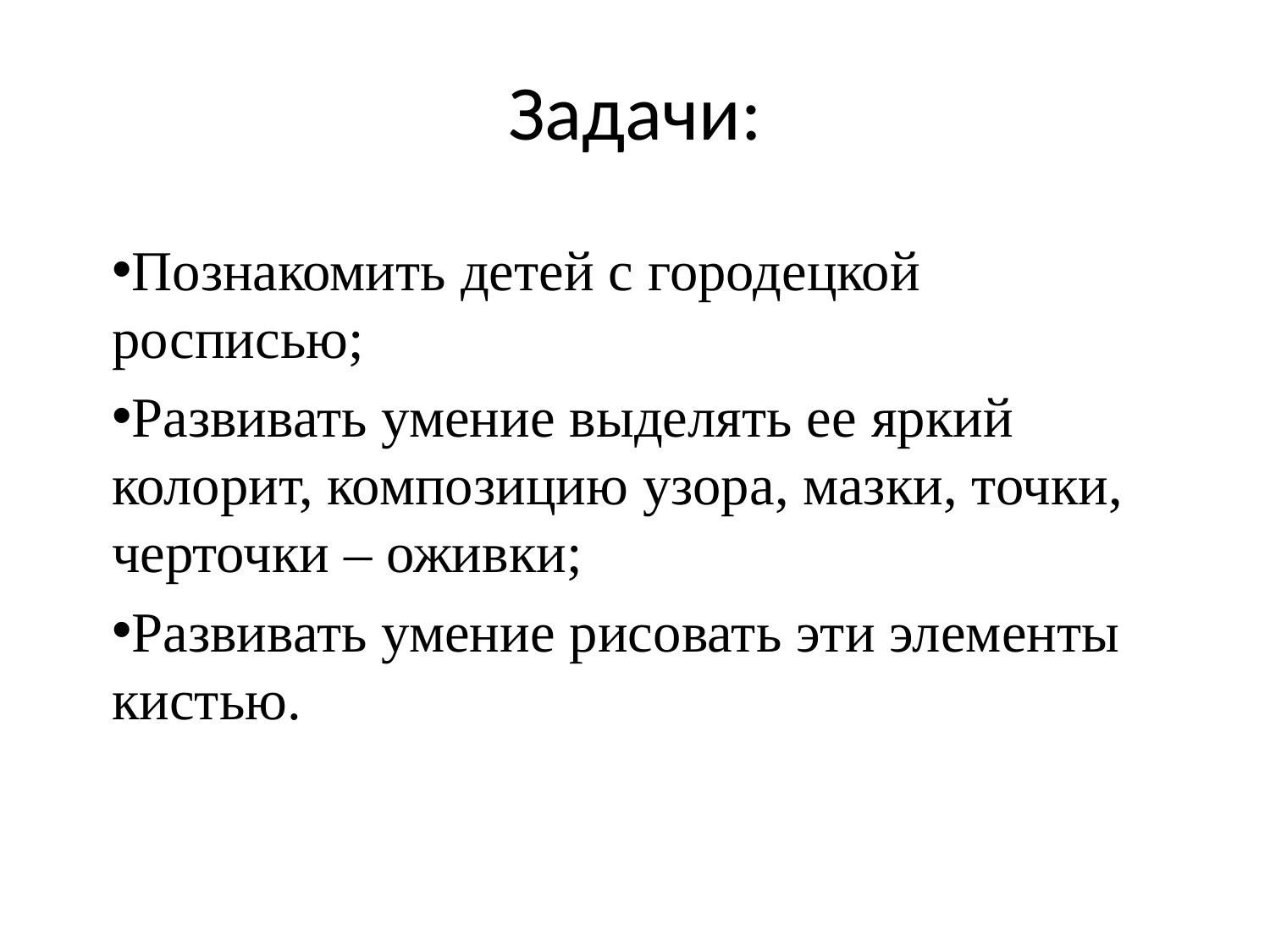

# Задачи:
Познакомить детей с городецкой росписью;
Развивать умение выделять ее яркий колорит, композицию узора, мазки, точки, черточки – оживки;
Развивать умение рисовать эти элементы кистью.